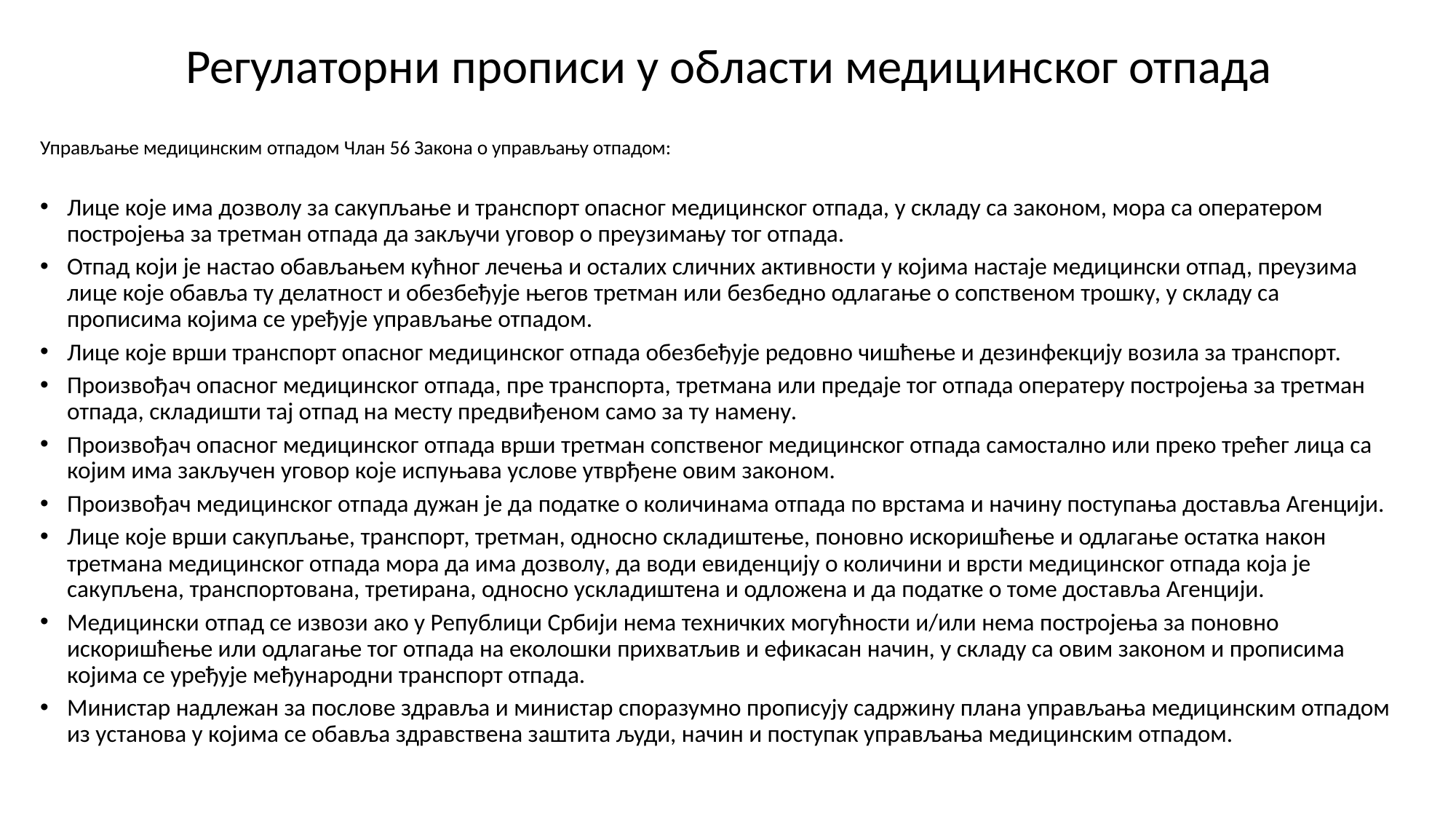

# Регулаторни прописи у области медицинског отпада
Управљање медицинским отпадом Члан 56 Закона о управљању отпадом:

Лице које има дозволу за сакупљање и транспорт опасног медицинског отпада, у складу са законом, мора са оператером постројења за третман отпада да закључи уговор о преузимању тог отпада.
Отпад који је настао обављањем кућног лечења и осталих сличних активности у којима настаје медицински отпад, преузима лице које обавља ту делатност и обезбеђује његов третман или безбедно одлагање о сопственом трошку, у складу са прописима којима се уређује управљање отпадом.
Лице које врши транспорт опасног медицинског отпада обезбеђује редовно чишћење и дезинфекцију возила за транспорт.
Произвођач опасног медицинског отпада, пре транспорта, третмана или предаје тог отпада оператеру постројења за третман отпада, складишти тај отпад на месту предвиђеном само за ту намену.
Произвођач опасног медицинског отпада врши третман сопственог медицинског отпада самостално или преко трећег лица са којим има закључен уговор које испуњава услове утврђене овим законом.
Произвођач медицинског отпада дужан је да податке о количинама отпада по врстама и начину поступања доставља Агенцији.
Лице које врши сакупљање, транспорт, третман, односно складиштење, поновно искоришћење и одлагање остатка након третмана медицинског отпада мора да има дозволу, да води евиденцију о количини и врсти медицинског отпада која је сакупљена, транспортована, третирана, односно ускладиштена и одложена и да податке о томе доставља Агенцији.
Медицински отпад се извози ако у Републици Србији нема техничких могућности и/или нема постројења за поновно искоришћење или одлагање тог отпада на еколошки прихватљив и ефикасан начин, у складу са овим законом и прописима којима се уређује међународни транспорт отпада.
Министар надлежан за послове здравља и министар споразумно прописују садржину плана управљања медицинским отпадом из установа у којима се обавља здравствена заштита људи, начин и поступак управљања медицинским отпадом.